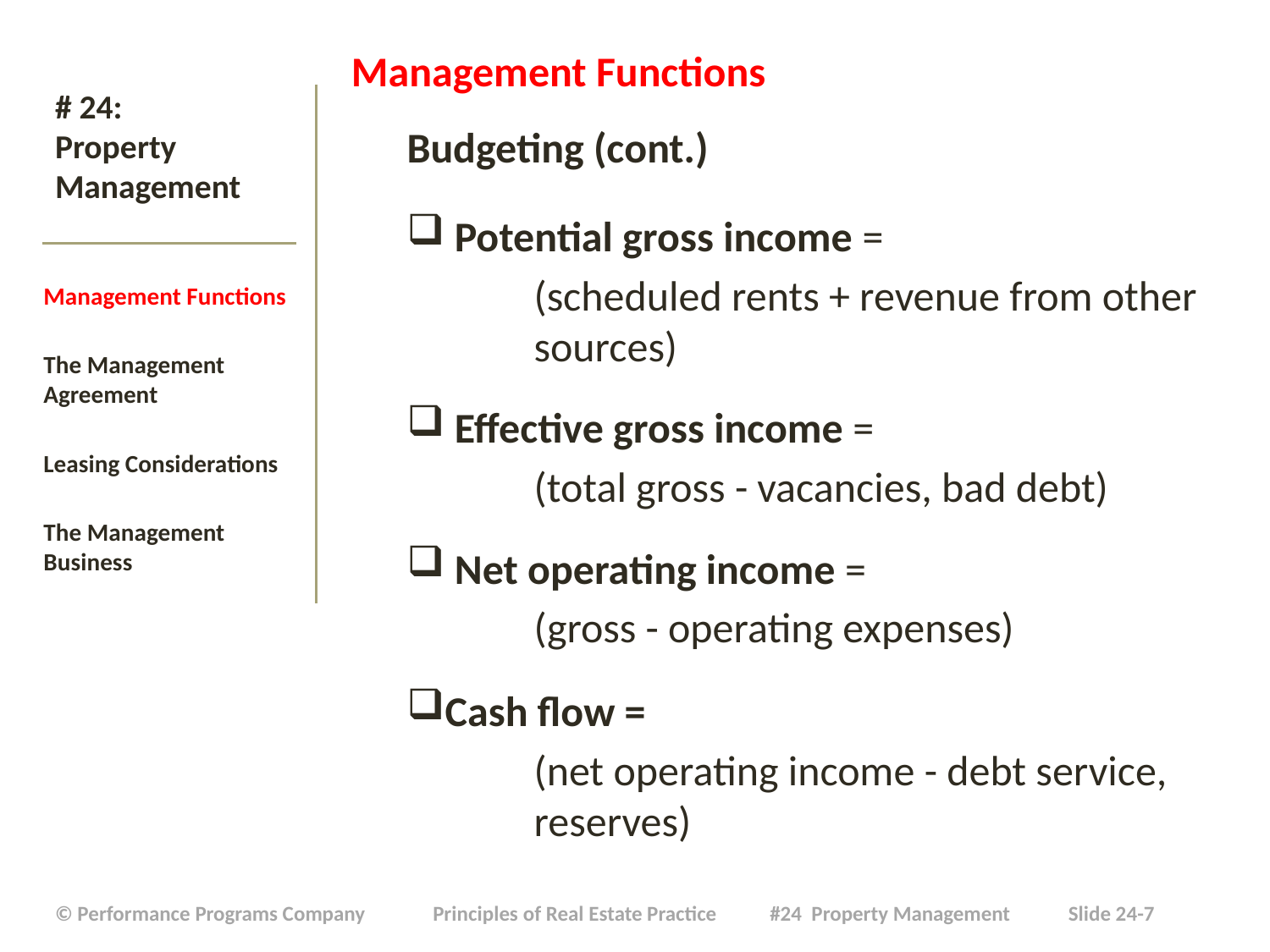

Management Functions

Budgeting (cont.)

Potential gross income =
	(scheduled rents + revenue from other 	sources)

Effective gross income =
	(total gross - vacancies, bad debt)

Net operating income =
	(gross - operating expenses)

Cash flow =
	(net operating income - debt service, 	reserves)

# # 24: Property Management

Management Functions

The Management Agreement

Leasing Considerations

The Management Business

| © Performance Programs Company Principles of Real Estate Practice #24 Property Management Slide 24-7 |
| --- |